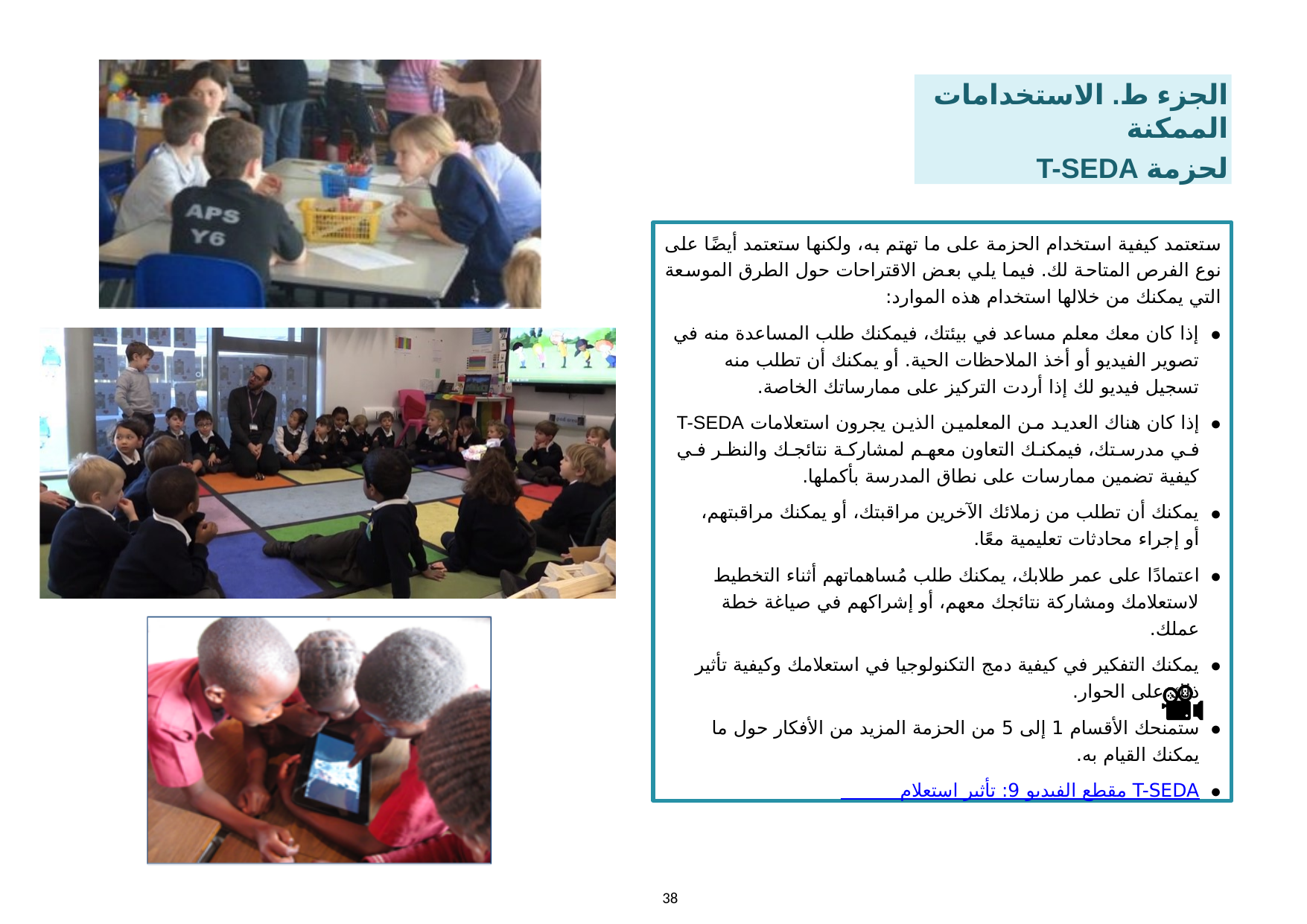

الجزء ط. الاستخدامات الممكنة
لحزمة T-SEDA
ستعتمد كيفية استخدام الحزمة على ما تهتم به، ولكنها ستعتمد أيضًا على نوع الفرص المتاحة لك. فيما يلي بعض الاقتراحات حول الطرق الموسعة التي يمكنك من خلالها استخدام هذه الموارد:
إذا كان معك معلم مساعد في بيئتك، فيمكنك طلب المساعدة منه في تصوير الفيديو أو أخذ الملاحظات الحية. أو يمكنك أن تطلب منه تسجيل فيديو لك إذا أردت التركيز على ممارساتك الخاصة.
إذا كان هناك العديد من المعلمين الذين يجرون استعلامات T-SEDA في مدرستك، فيمكنك التعاون معهم لمشاركة نتائجك والنظر في كيفية تضمين ممارسات على نطاق المدرسة بأكملها.
يمكنك أن تطلب من زملائك الآخرين مراقبتك، أو يمكنك مراقبتهم، أو إجراء محادثات تعليمية معًا.
اعتمادًا على عمر طلابك، يمكنك طلب مُساهماتهم أثناء التخطيط لاستعلامك ومشاركة نتائجك معهم، أو إشراكهم في صياغة خطة عملك.
يمكنك التفكير في كيفية دمج التكنولوجيا في استعلامك وكيفية تأثير ذلك على الحوار.
ستمنحك الأقسام 1 إلى 5 من الحزمة المزيد من الأفكار حول ما يمكنك القيام به.
          مقطع الفيديو 9: تأثير استعلام T-SEDA

38